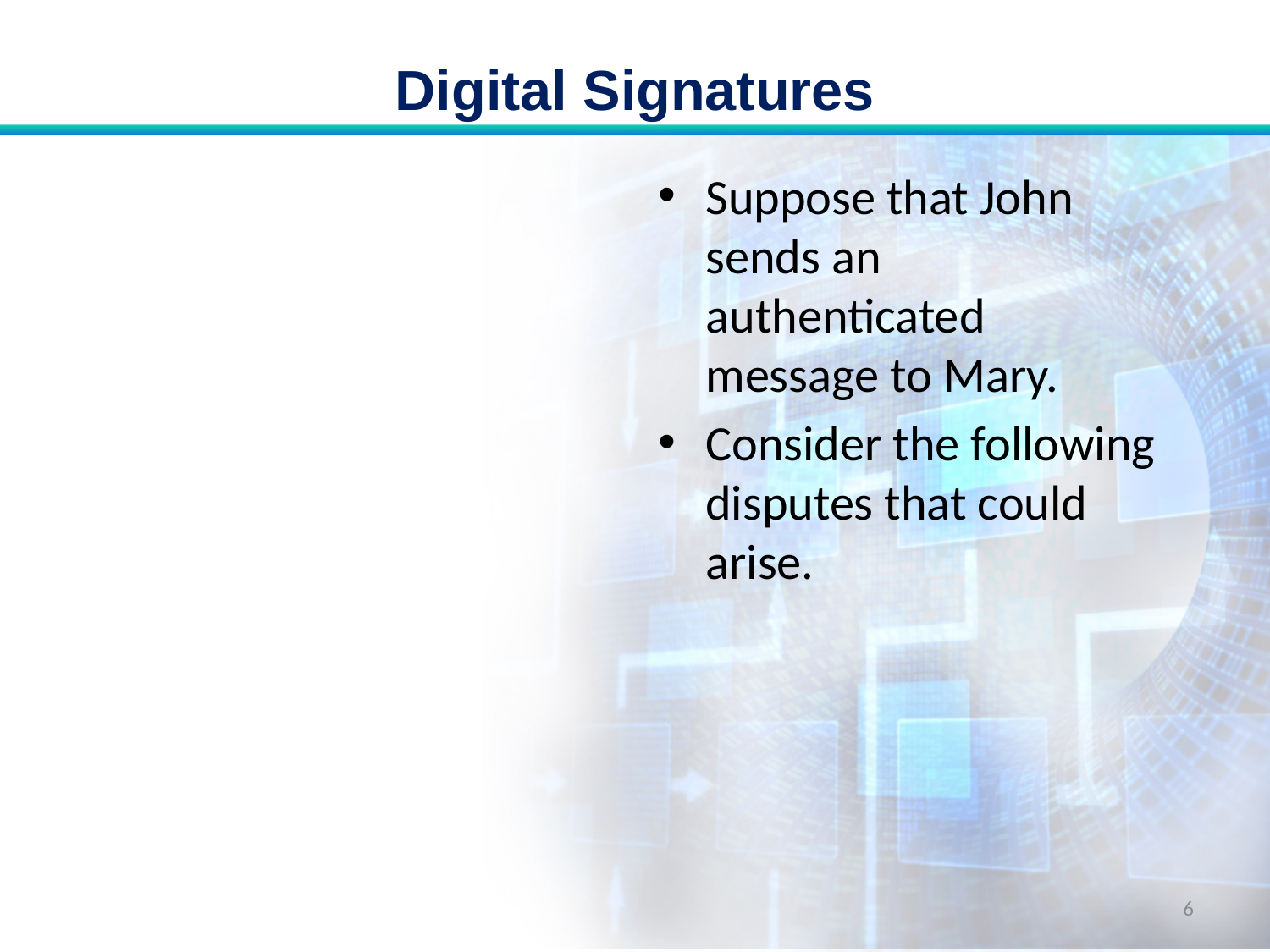

# Digital Signatures
Suppose that John sends an authenticated message to Mary.
Consider the following disputes that could arise.

6